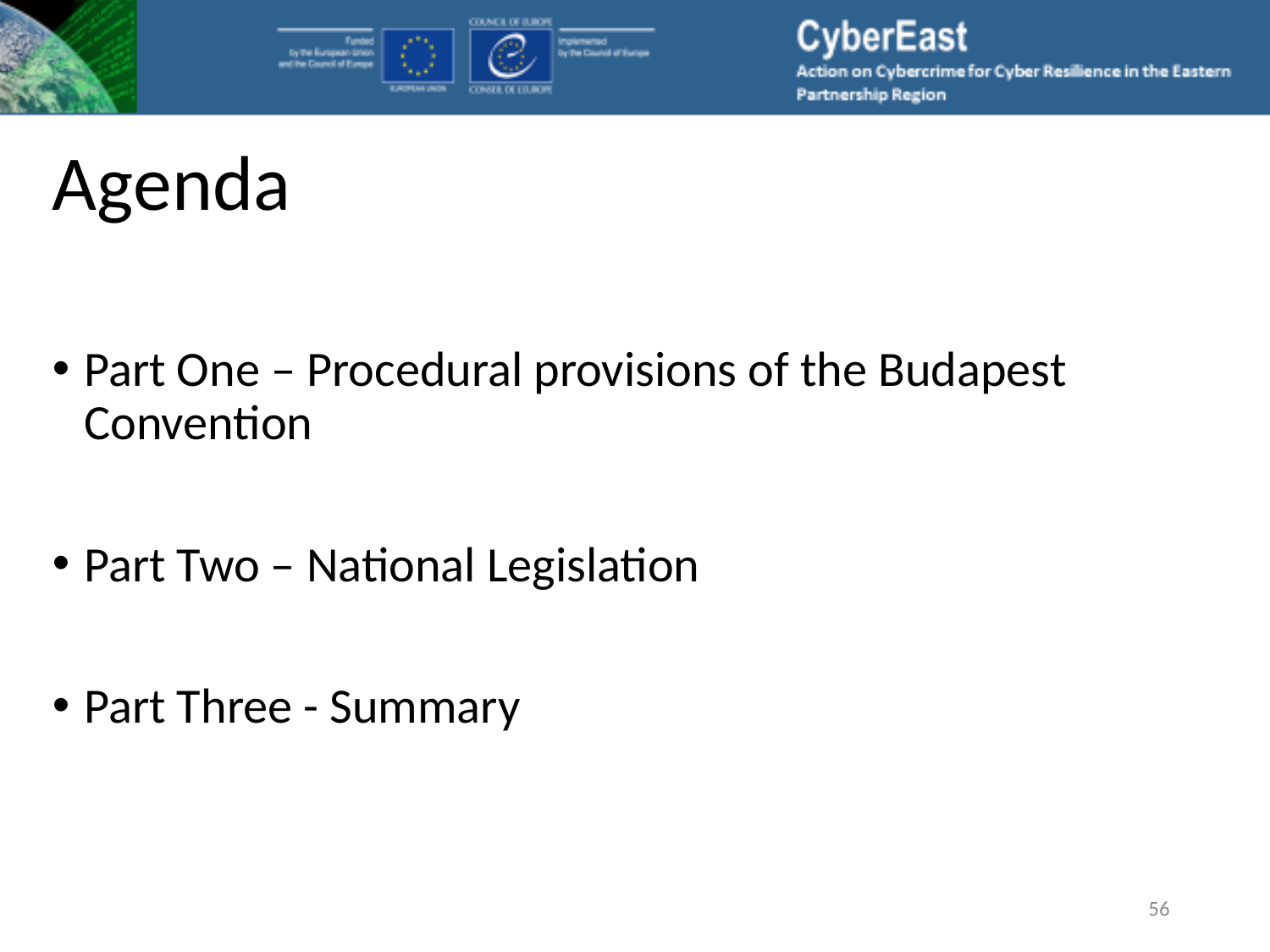

# Agenda

Part One – Procedural provisions of the Budapest Convention

Part Two – National Legislation

Part Three - Summary

56